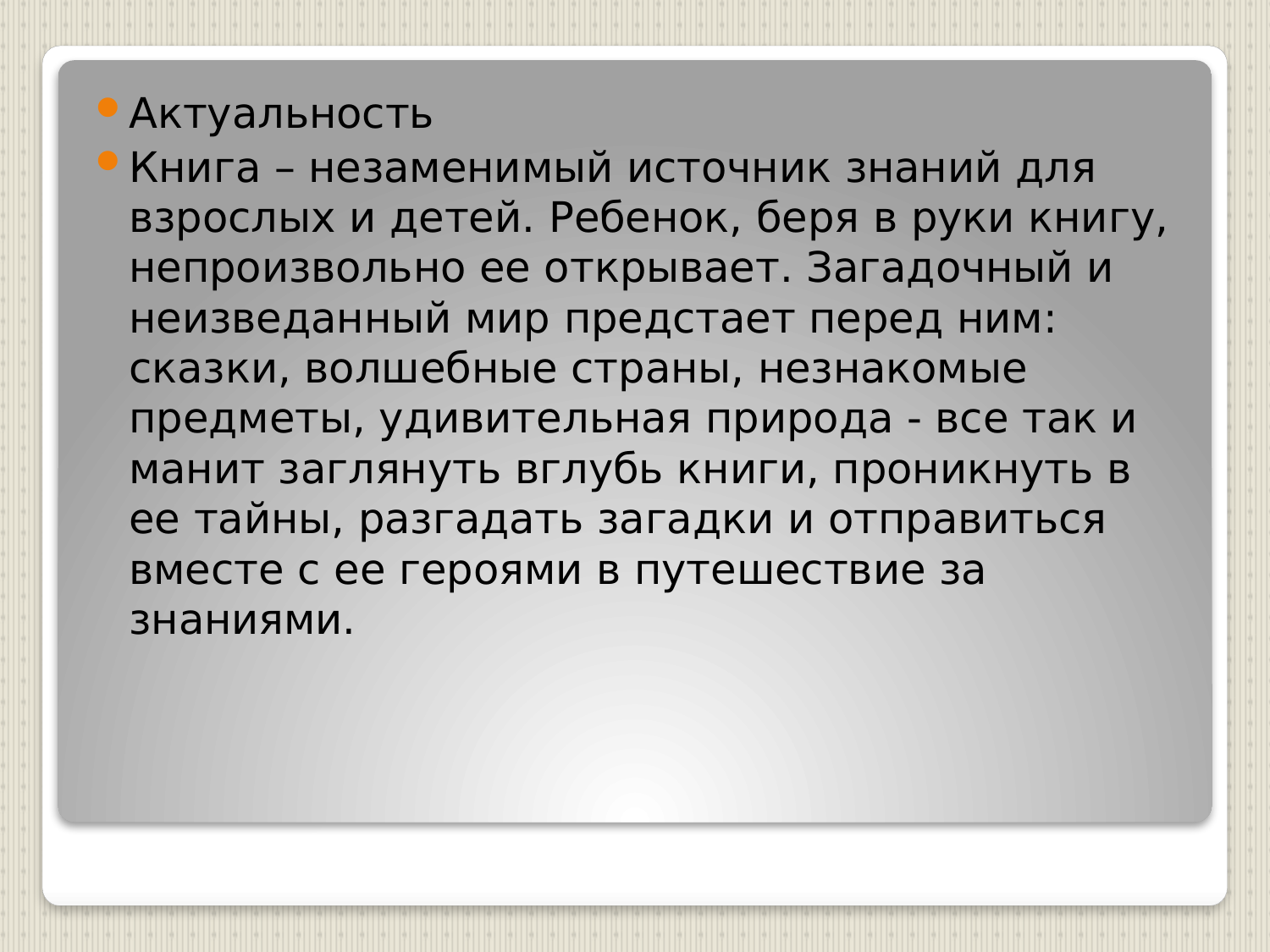

Актуальность
Книга – незаменимый источник знаний для взрослых и детей. Ребенок, беря в руки книгу, непроизвольно ее открывает. Загадочный и неизведанный мир предстает перед ним: сказки, волшебные страны, незнакомые предметы, удивительная природа - все так и манит заглянуть вглубь книги, проникнуть в ее тайны, разгадать загадки и отправиться вместе с ее героями в путешествие за знаниями.